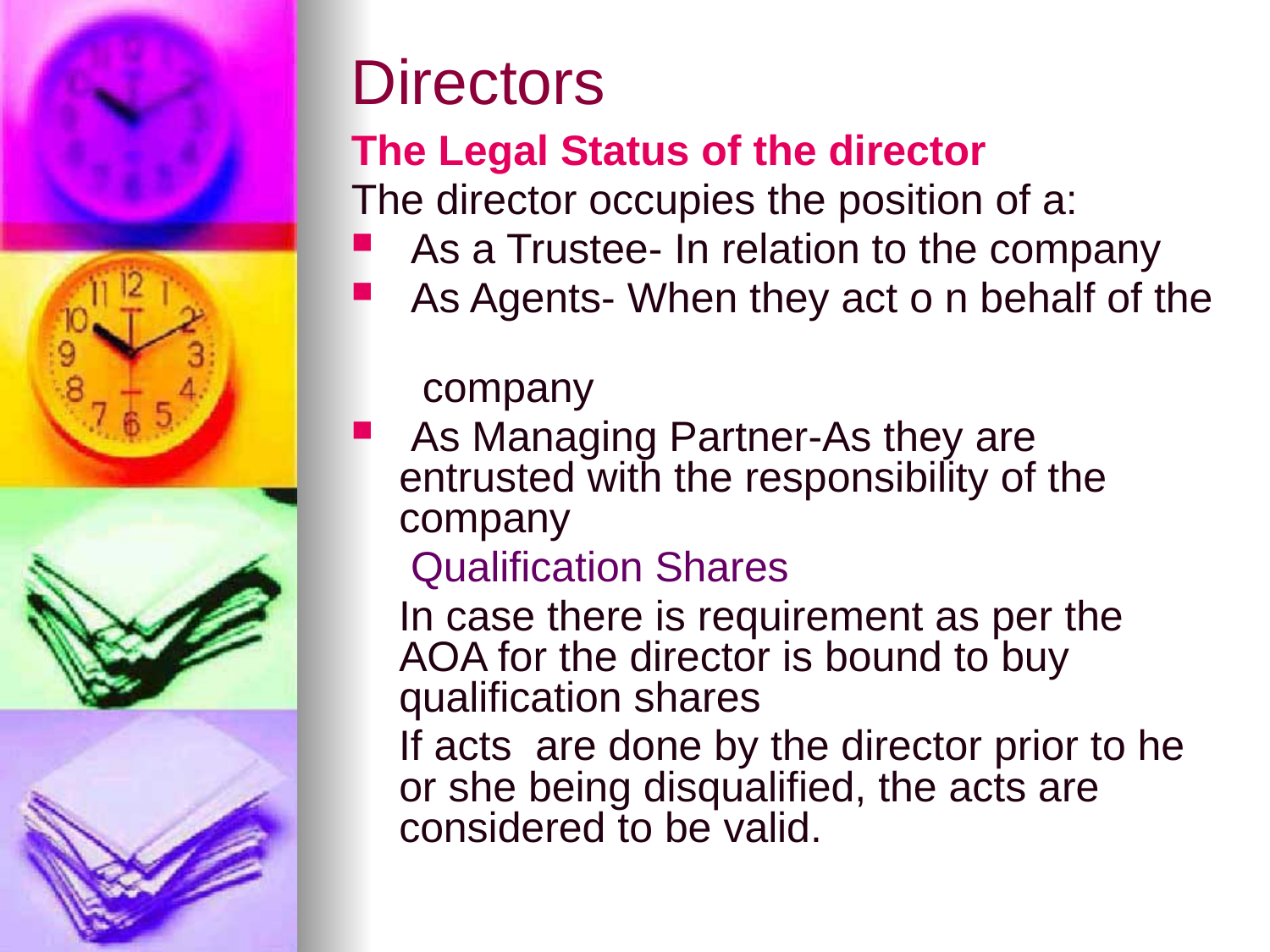

# Directors
The Legal Status of the director
The director occupies the position of a:
 As a Trustee- In relation to the company
 As Agents- When they act o n behalf of the
      company
 As Managing Partner-As they are entrusted with the responsibility of the company
     Qualification Shares
    In case there is requirement as per the    AOA for the director is bound to buy  qualification shares
    If acts  are done by the director prior to he or she being disqualified, the acts are considered to be valid.